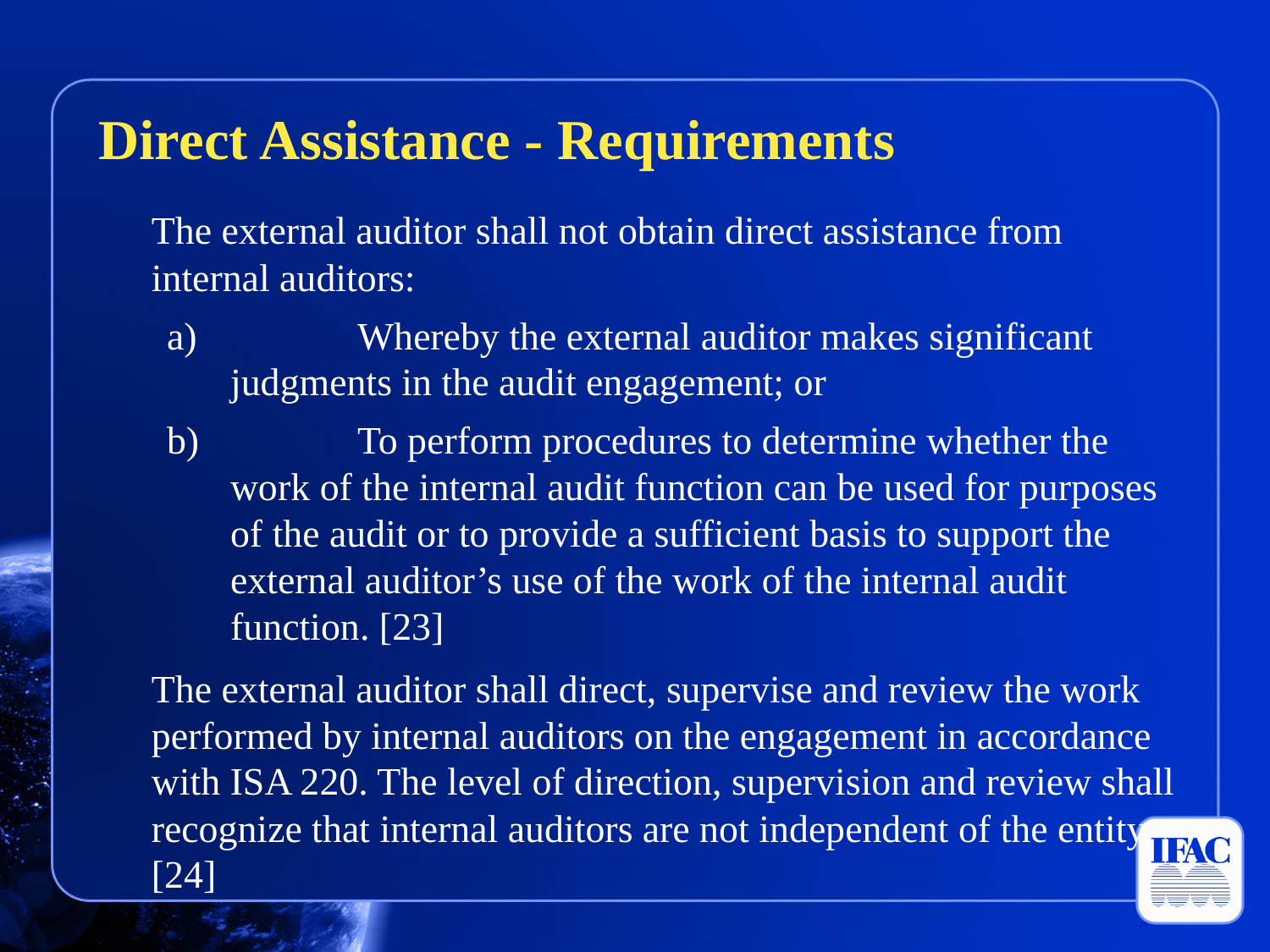

Direct Assistance - Requirements

	The external auditor shall not obtain direct assistance from internal auditors:
	Whereby the external auditor makes significant judgments in the audit engagement; or
	To perform procedures to determine whether the work of the internal audit function can be used for purposes of the audit or to provide a sufficient basis to support the external auditor’s use of the work of the internal audit function. [23]
	The external auditor shall direct, supervise and review the work performed by internal auditors on the engagement in accordance with ISA 220. The level of direction, supervision and review shall recognize that internal auditors are not independent of the entity. [24]